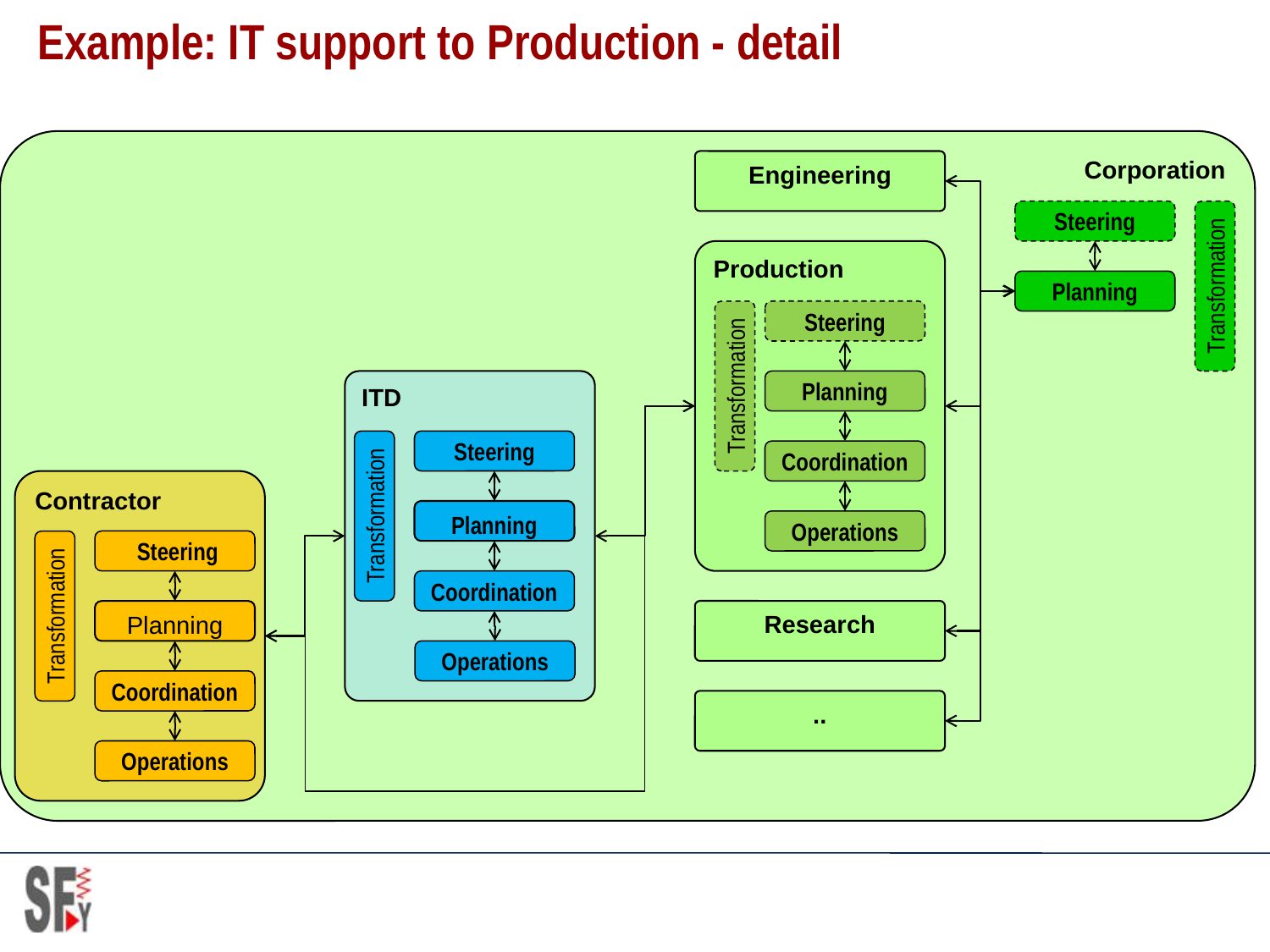

# Example: IT support to Production - detail
Corporation
Engineering
Steering
Production
Transformation
Planning
Steering
Transformation
ITD
Planning
Steering
Coordination
Contractor
Transformation
Planning

Operations
 Steering
Coordination
Transformation
Research
Planning

Operations
Coordination
..
Operations